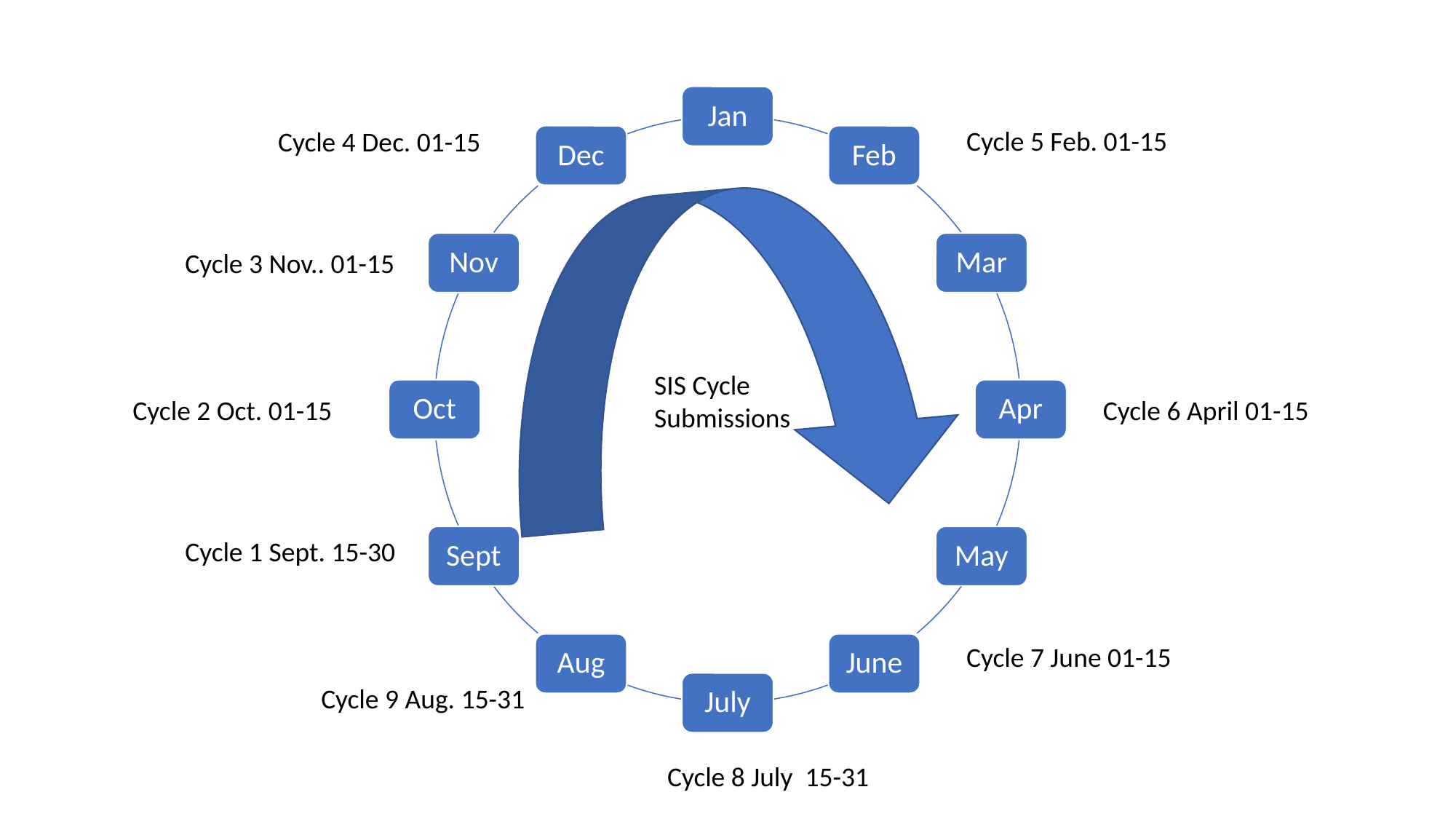

Jan

Dec
Feb

Nov
Mar

Oct
Apr

Sept
May

Aug
June

July
Cycle 5 Feb. 01-15
Cycle 4 Dec. 01-15

Cycle 3 Nov.. 01-15
SIS Cycle Submissions
Cycle 2 Oct. 01-15
Cycle 6 April 01-15
Cycle 1 Sept. 15-30
Cycle 7 June 01-15
Cycle 9 Aug. 15-31
Cycle 8 July  15-31